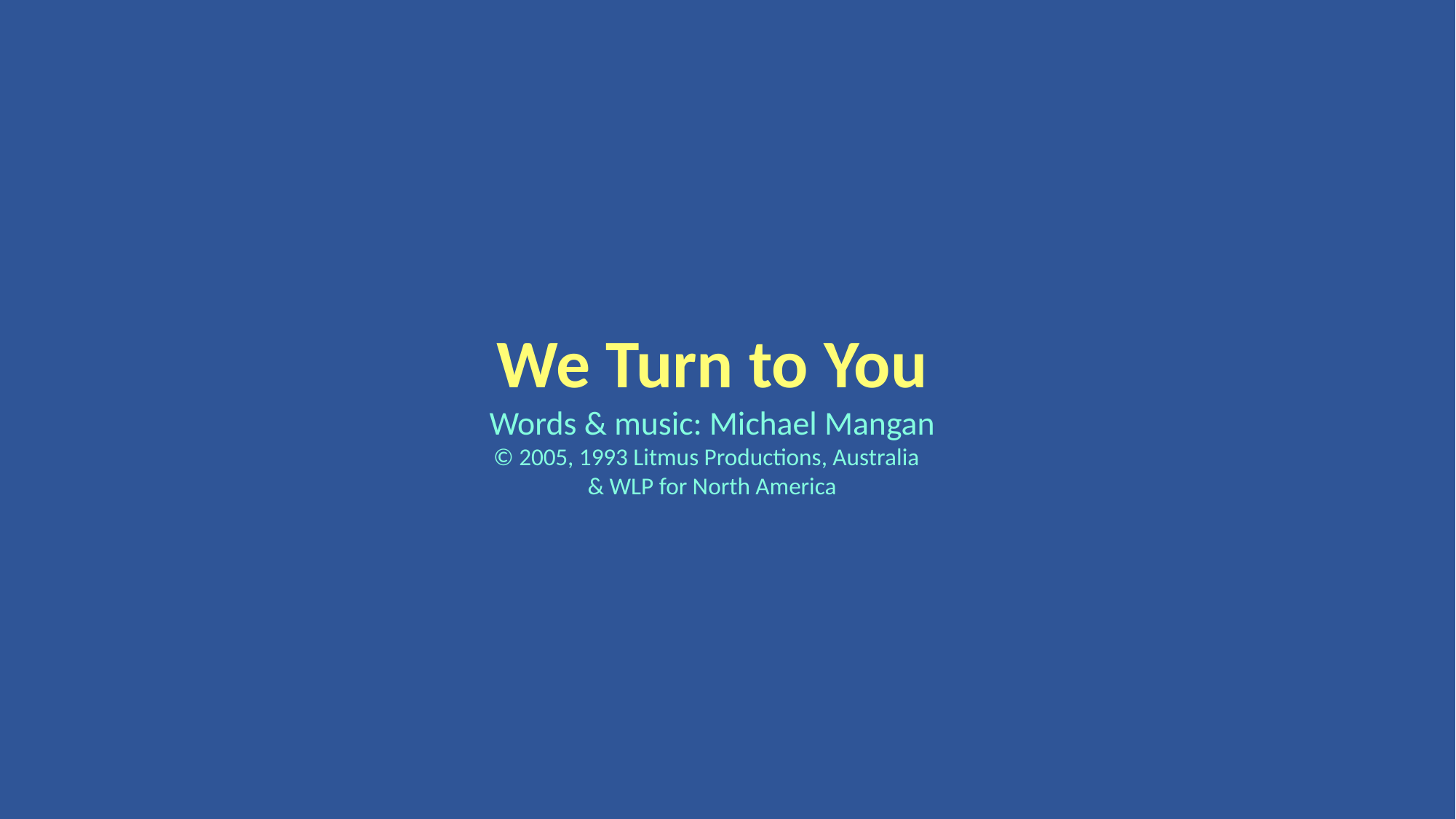

We Turn to You
Words & music: Michael Mangan
© 2005, 1993 Litmus Productions, Australia
& WLP for North America